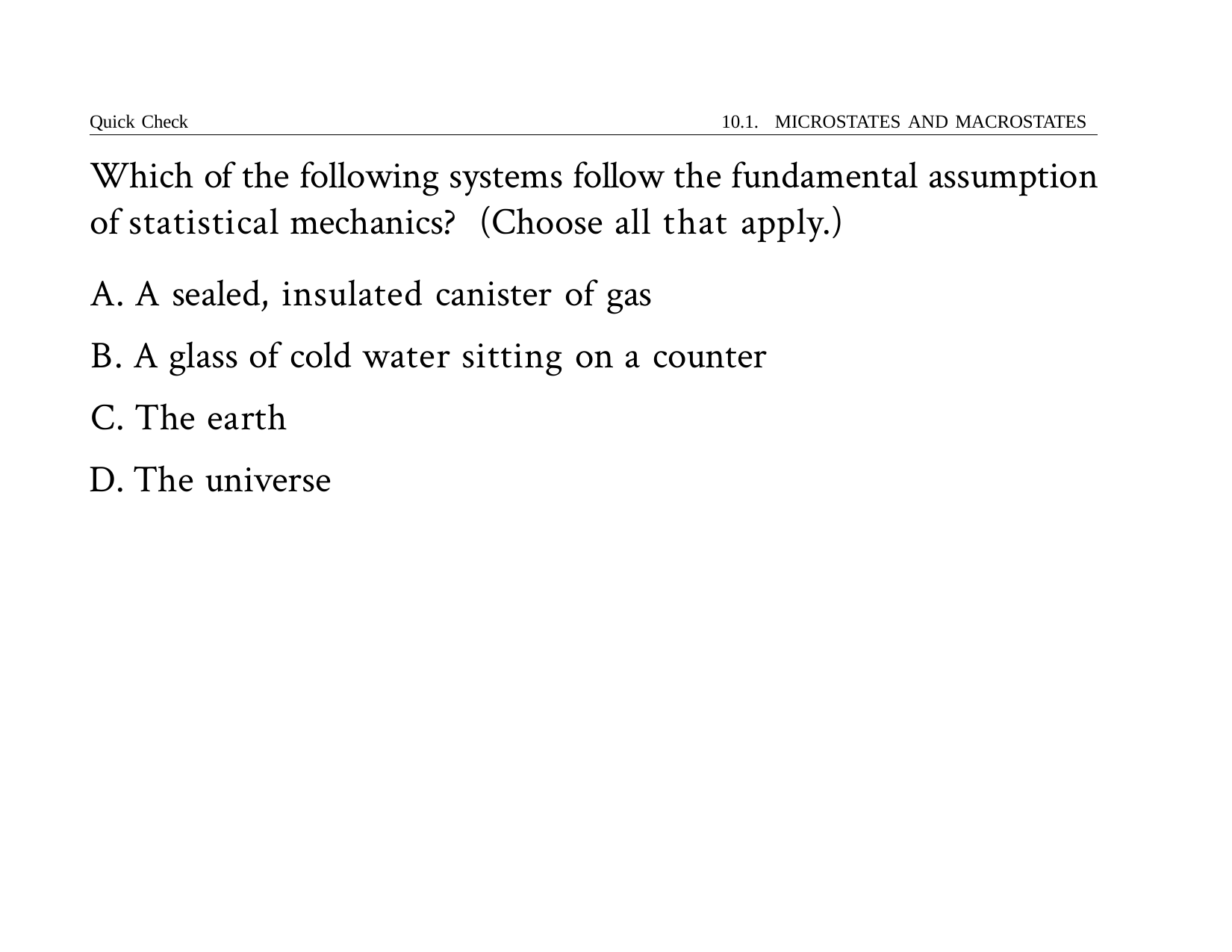

Quick Check	10.1.  MICROSTATES AND MACROSTATES

# Which of the following systems follow the fundamental assumption of statistical mechanics?	(Choose all that apply.)
A. A sealed, insulated canister of gas
B. A glass of cold water sitting on a counter
C. The earth
D. The universe